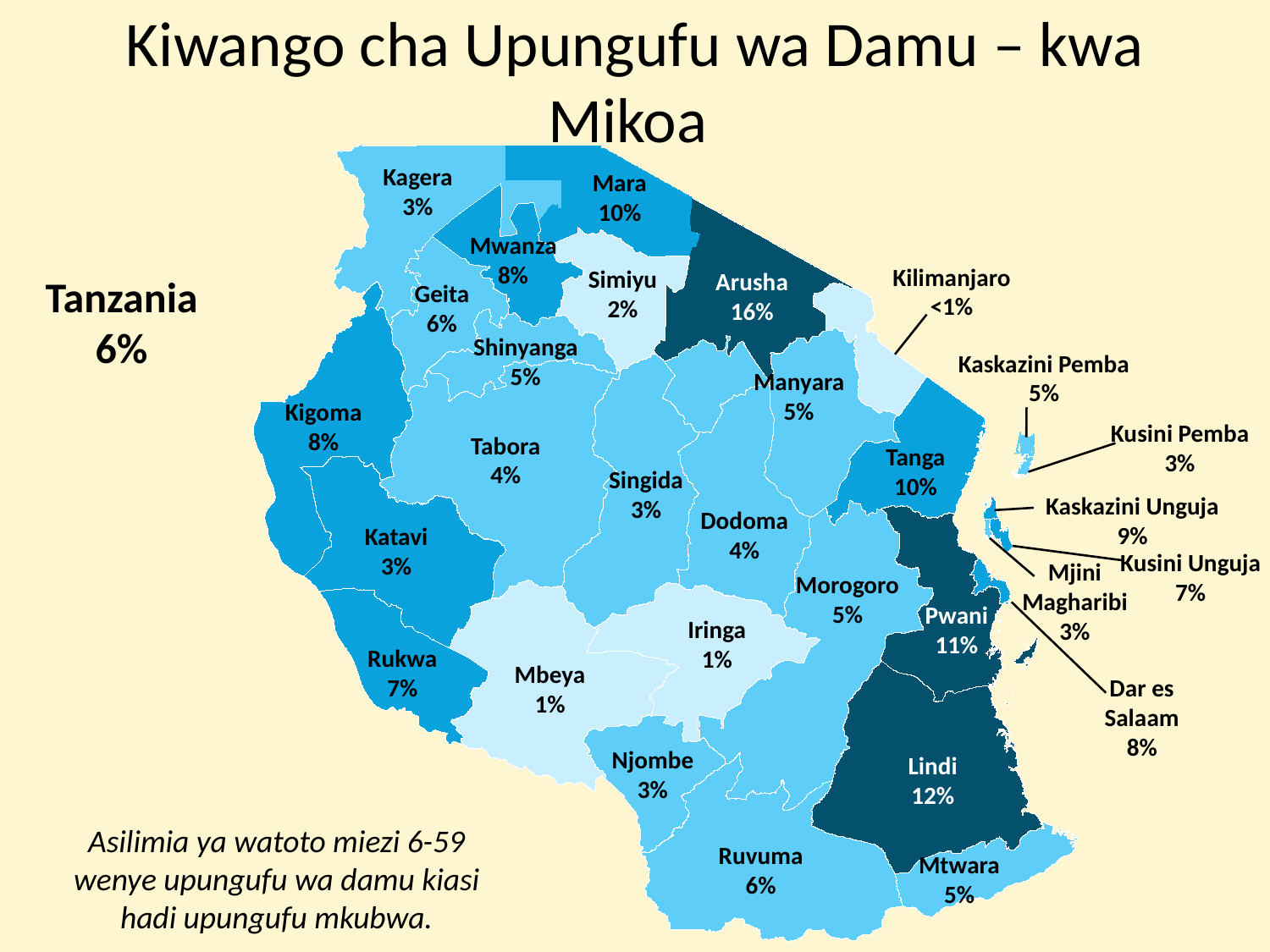

# Kiwango cha Upungufu wa Damu – kwa Mikoa

Kagera
3%
Mara
10%

Mwanza
8%

Kilimanjaro
<1%
Simiyu
2%

Arusha
16%
Tanzania
6%

Geita
6%

Shinyanga
5%

Kaskazini Pemba 5%

Manyara
5%

Kigoma
8%

Kusini Pemba
3%

Tabora
4%

Tanga
10%

Singida
3%

Kaskazini Unguja 9%

Dodoma
4%

Katavi
3%

Kusini Unguja
7%

Mjini Magharibi
3%

Morogoro
5%

Pwani
11%

Iringa
1%

Rukwa
7%

Mbeya
1%

Dar es Salaam
8%

Njombe
3%

Lindi
12%

Asilimia ya watoto miezi 6-59 wenye upungufu wa damu kiasi hadi upungufu mkubwa.

Ruvuma
6%
Mtwara
5%